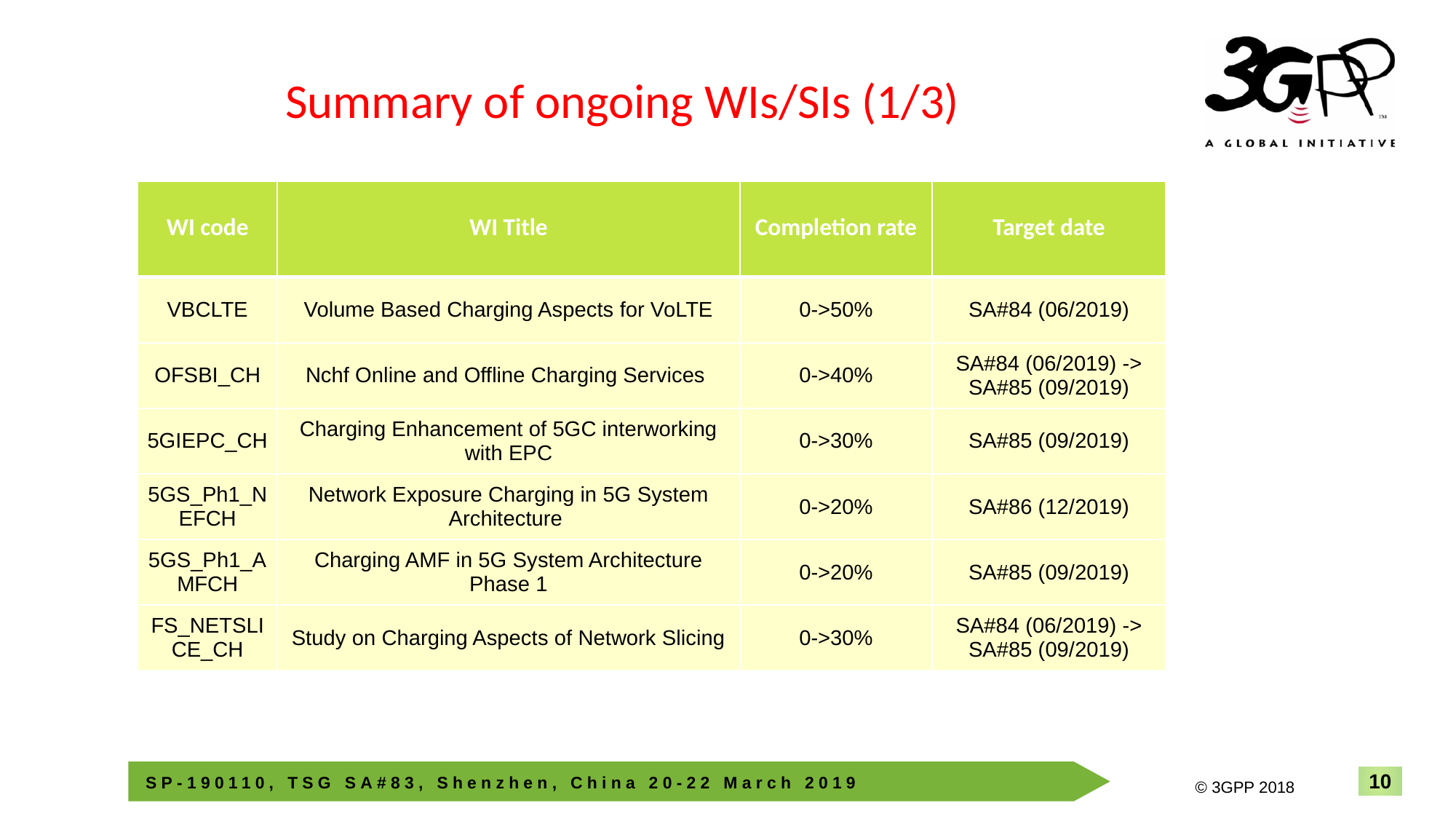

# Summary of ongoing WIs/SIs (1/3)
| WI code | WI Title | Completion rate | Target date |
| --- | --- | --- | --- |
| VBCLTE | Volume Based Charging Aspects for VoLTE | 0->50% | SA#84 (06/2019) |
| OFSBI\_CH | Nchf Online and Offline Charging Services | 0->40% | SA#84 (06/2019) -> SA#85 (09/2019) |
| 5GIEPC\_CH | Charging Enhancement of 5GC interworking with EPC | 0->30% | SA#85 (09/2019) |
| 5GS\_Ph1\_NEFCH | Network Exposure Charging in 5G System Architecture | 0->20% | SA#86 (12/2019) |
| 5GS\_Ph1\_AMFCH | Charging AMF in 5G System Architecture Phase 1 | 0->20% | SA#85 (09/2019) |
| FS\_NETSLICE\_CH | Study on Charging Aspects of Network Slicing | 0->30% | SA#84 (06/2019) -> SA#85 (09/2019) |